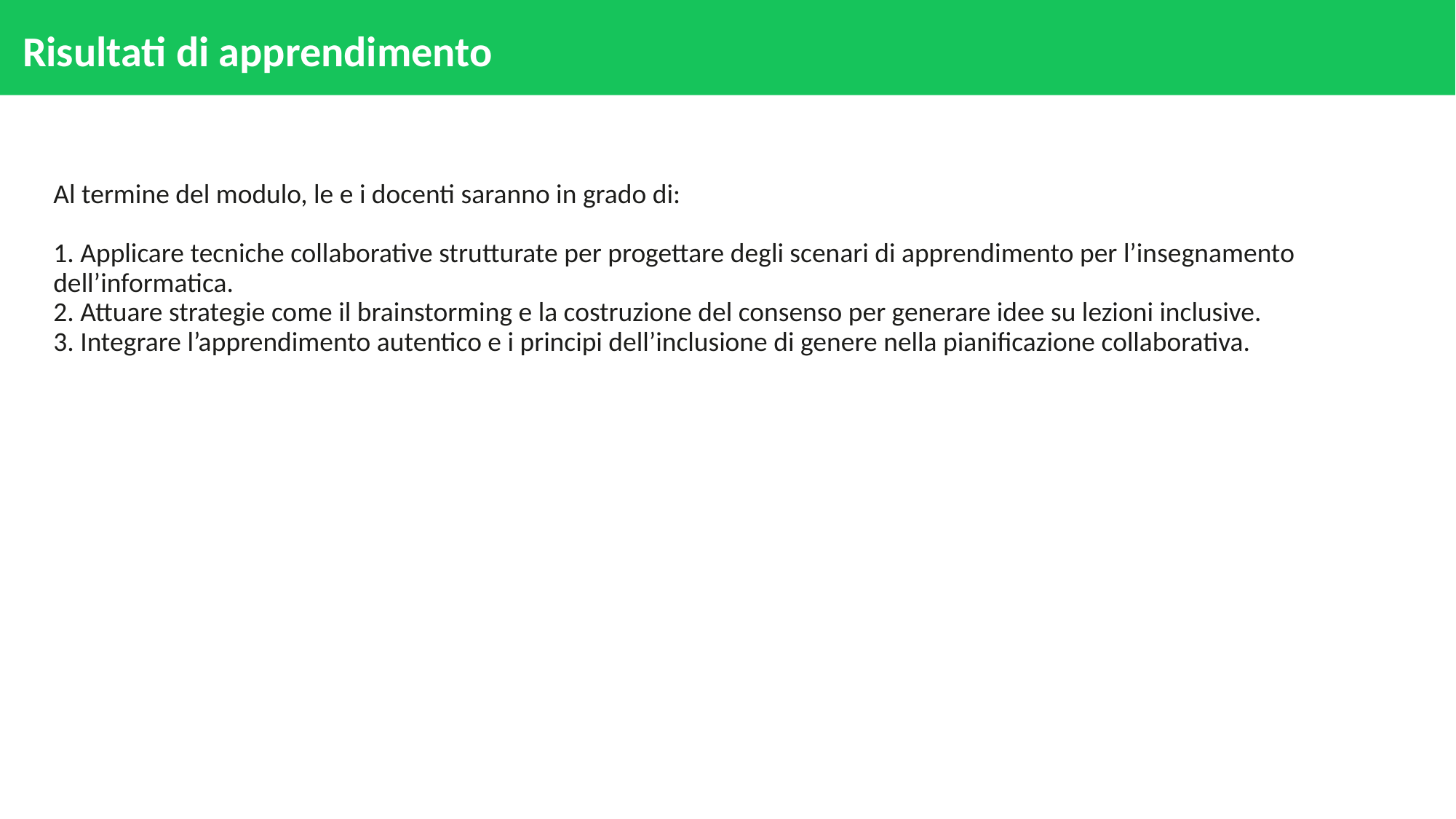

# Risultati di apprendimento
Al termine del modulo, le e i docenti saranno in grado di:

1. Applicare tecniche collaborative strutturate per progettare degli scenari di apprendimento per l’insegnamento dell’informatica.
2. Attuare strategie come il brainstorming e la costruzione del consenso per generare idee su lezioni inclusive.
3. Integrare l’apprendimento autentico e i principi dell’inclusione di genere nella pianificazione collaborativa.